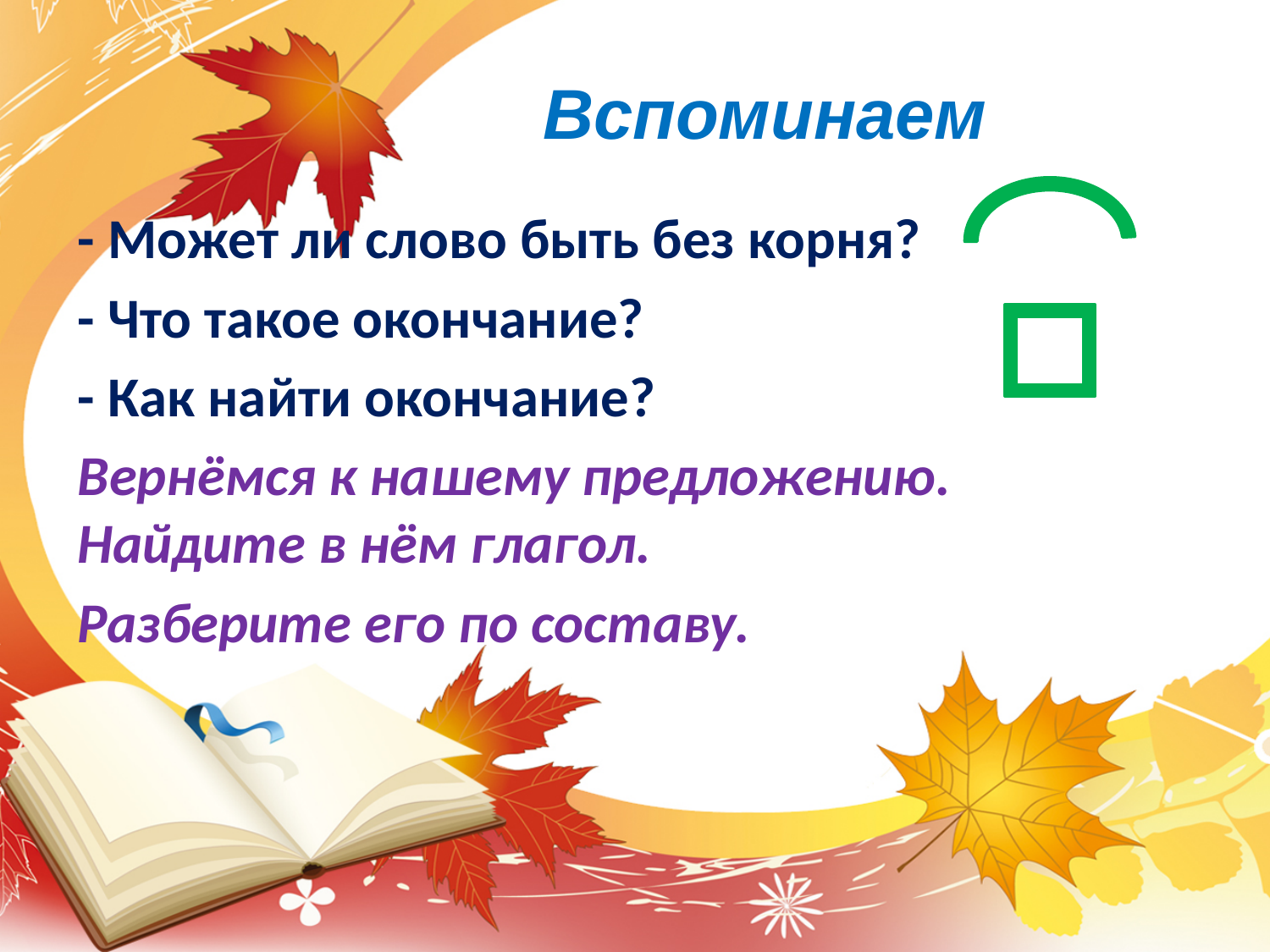

# Вспоминаем

- Может ли слово быть без корня?
- Что такое окончание?
- Как найти окончание?
Вернёмся к нашему предложению. Найдите в нём глагол.
Разберите его по составу.